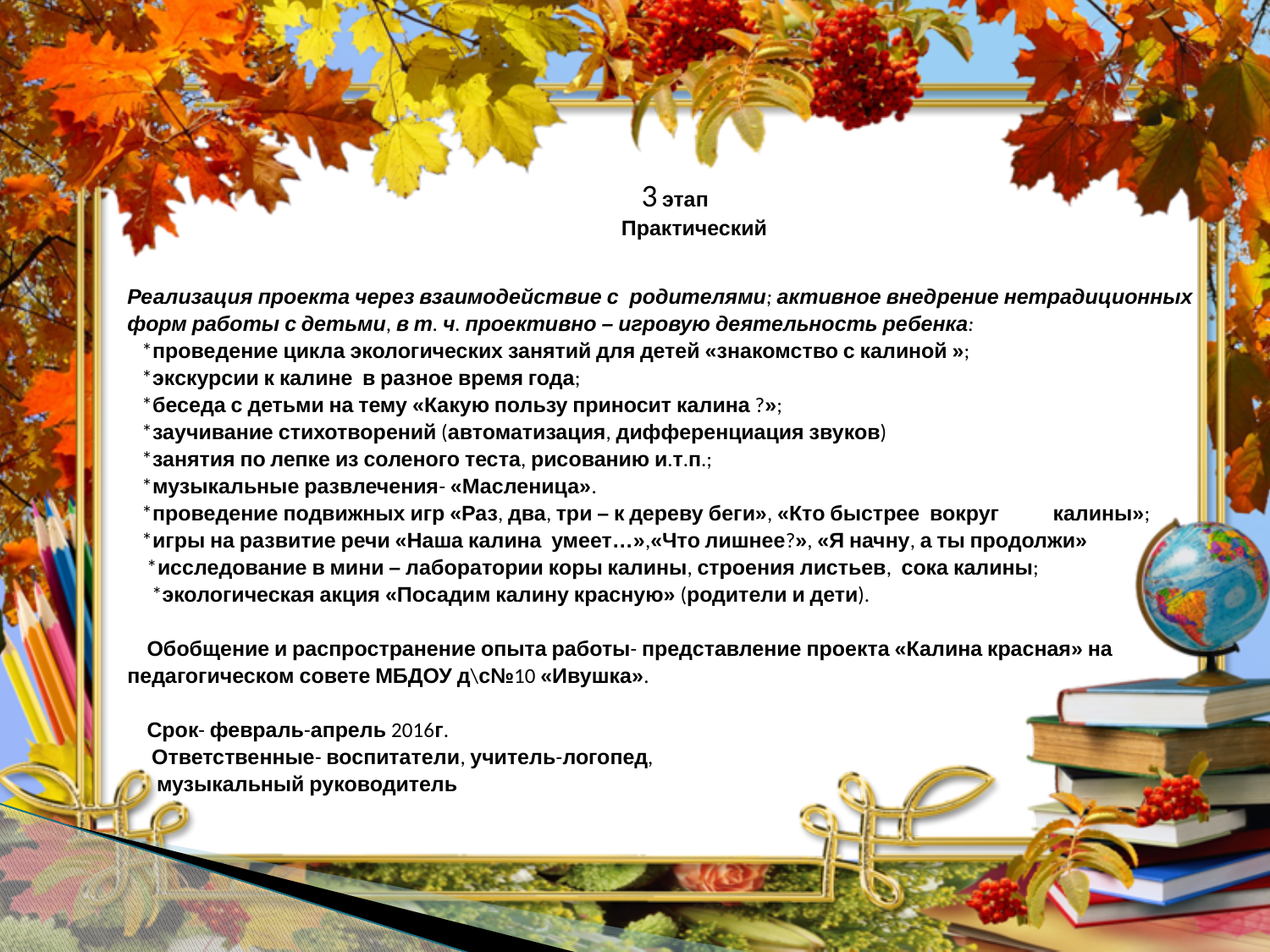

3 этап
        Практический
Реализация проекта через взаимодействие с  родителями; активное внедрение нетрадиционных форм работы с детьми, в т. ч. проективно – игровую деятельность ребенка:
   *проведение цикла экологических занятий для детей «знакомство с калиной »;
   *экскурсии к калине  в разное время года;
   *беседа с детьми на тему «Какую пользу приносит калина ?»;
   *заучивание стихотворений (автоматизация, дифференциация звуков)
   *занятия по лепке из соленого теста, рисованию и.т.п.;
   *музыкальные развлечения- «Масленица».
   *проведение подвижных игр «Раз, два, три – к дереву беги», «Кто быстрее  вокруг           калины»;
   *игры на развитие речи «Наша калина  умеет…»,«Что лишнее?», «Я начну, а ты продолжи»
    *исследование в мини – лаборатории коры калины, строения листьев,  сока калины;
     *экологическая акция «Посадим калину красную» (родители и дети).
    Обобщение и распространение опыта работы- представление проекта «Калина красная» на педагогическом совете МБДОУ д\с№10 «Ивушка».
    Срок- февраль-апрель 2016г.
     Ответственные- воспитатели, учитель-логопед,
      музыкальный руководитель